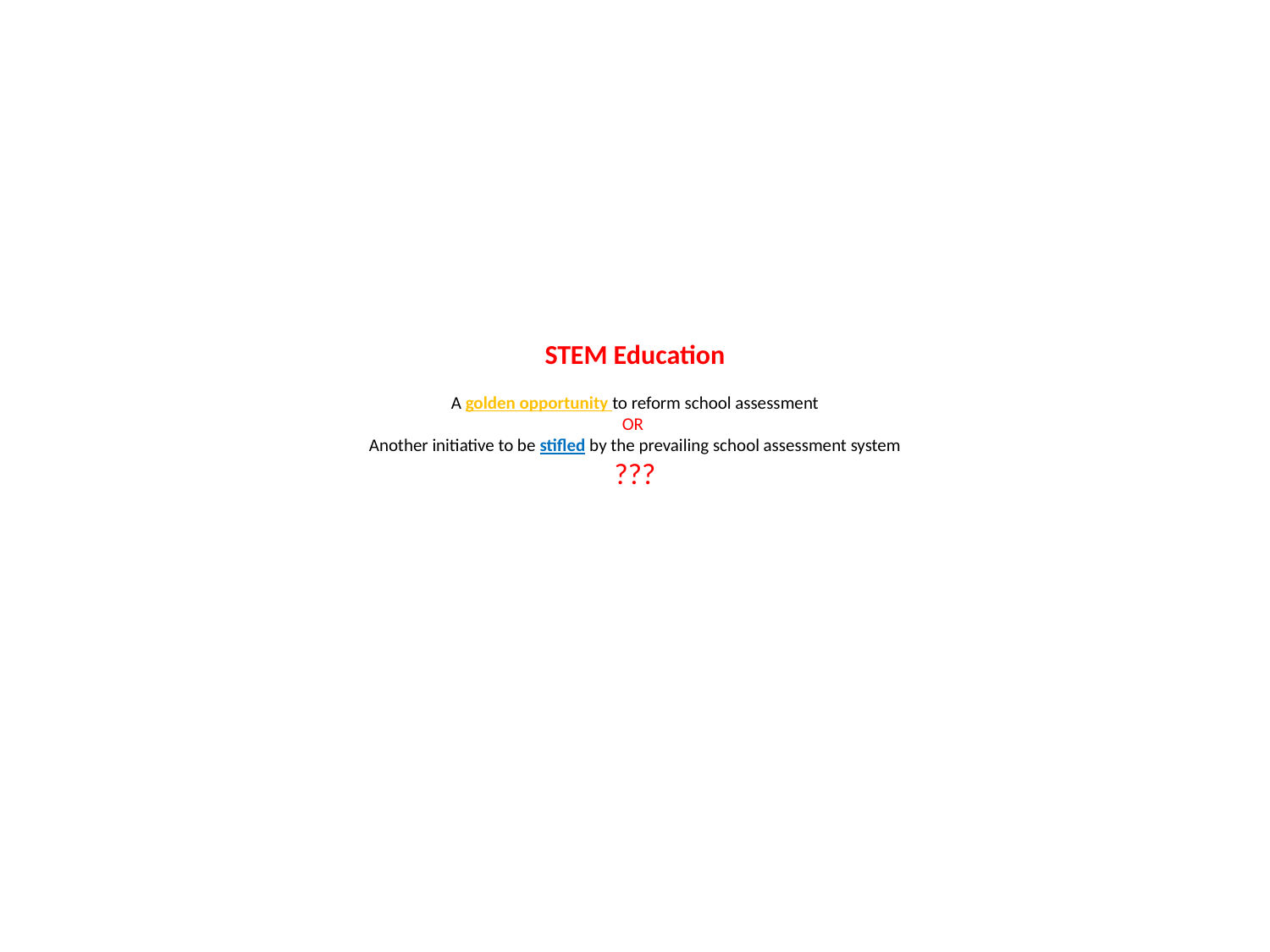

# STEM Education A golden opportunity to reform school assessment OR Another initiative to be stifled by the prevailing school assessment system ???